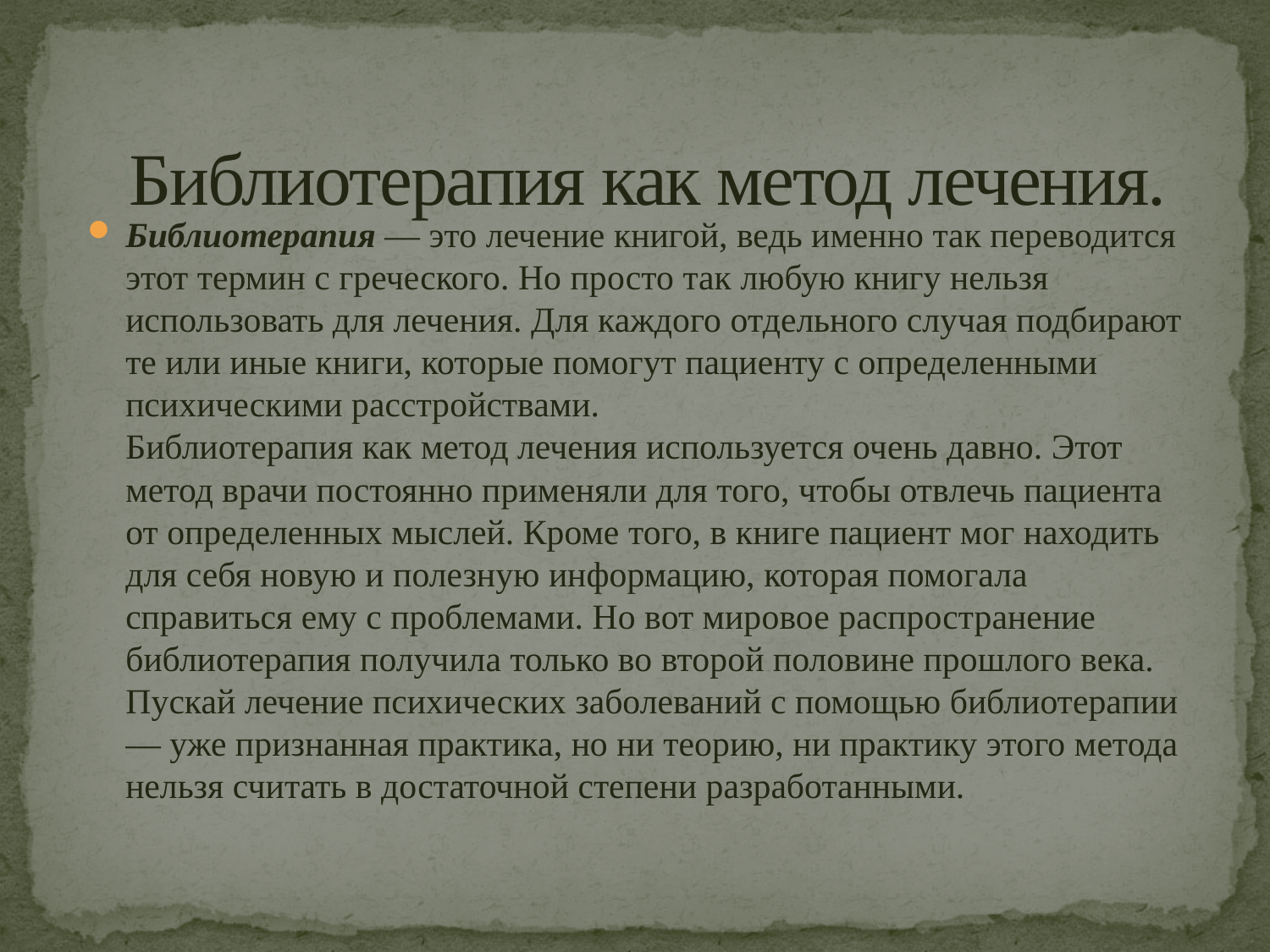

Библиотерапия как метод лечения.
Библиотерапия — это лечение книгой, ведь именно так переводится этот термин с греческого. Но просто так любую книгу нельзя использовать для лечения. Для каждого отдельного случая подбирают те или иные книги, которые помогут пациенту с определенными психическими расстройствами.
Библиотерапия как метод лечения используется очень давно. Этот метод врачи постоянно применяли для того, чтобы отвлечь пациента от определенных мыслей. Кроме того, в книге пациент мог находить для себя новую и полезную информацию, которая помогала справиться ему с проблемами. Но вот мировое распространение библиотерапия получила только во второй половине прошлого века. Пускай лечение психических заболеваний с помощью библиотерапии — уже признанная практика, но ни теорию, ни практику этого метода нельзя считать в достаточной степени разработанными.